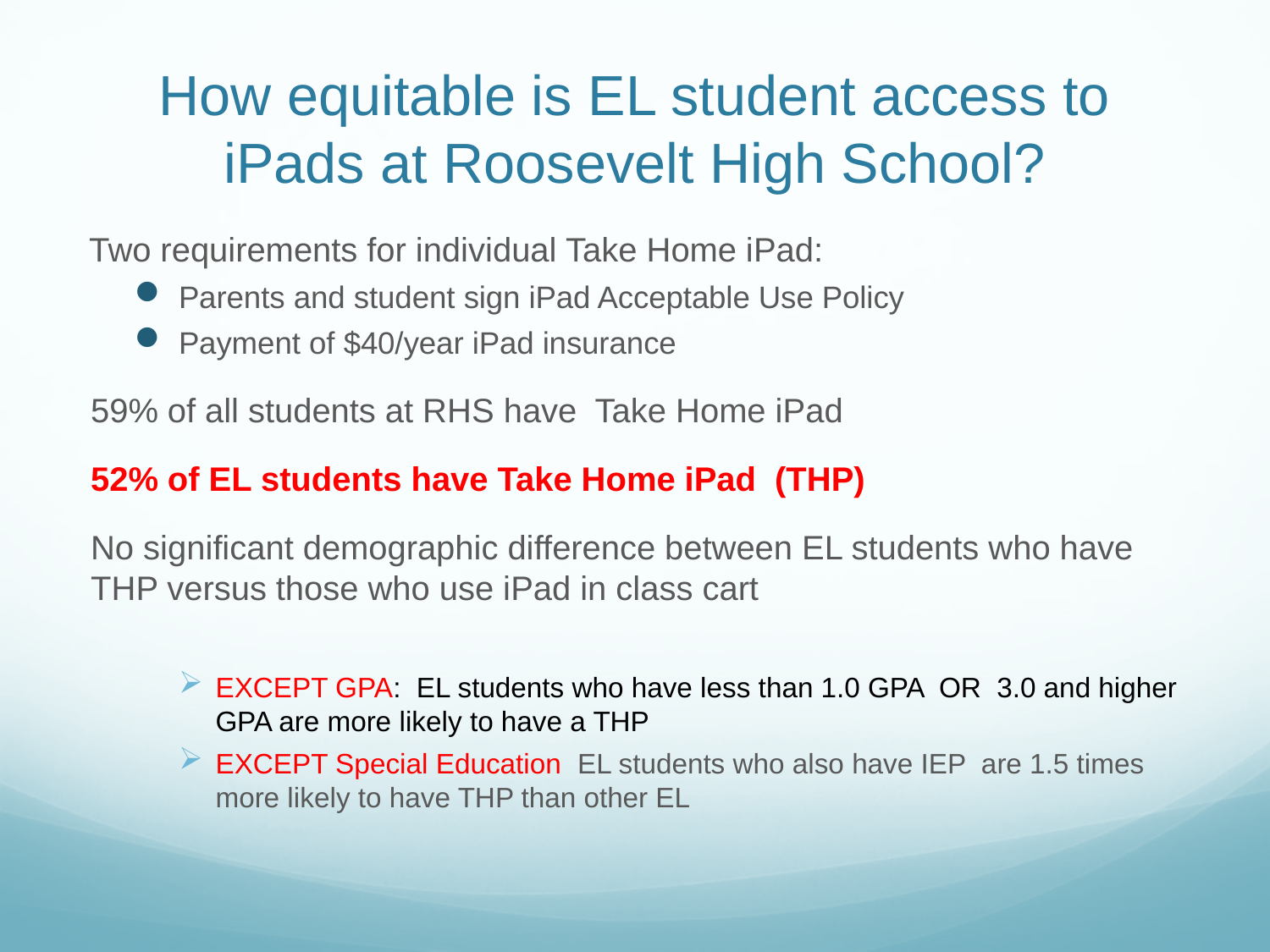

# How equitable is EL student access to iPads at Roosevelt High School?
Two requirements for individual Take Home iPad:
Parents and student sign iPad Acceptable Use Policy
Payment of $40/year iPad insurance
59% of all students at RHS have  Take Home iPad
52% of EL students have Take Home iPad  (THP)
No significant demographic difference between EL students who have THP versus those who use iPad in class cart

EXCEPT GPA:  EL students who have less than 1.0 GPA  OR  3.0 and higher GPA are more likely to have a THP
EXCEPT Special Education  EL students who also have IEP  are 1.5 times more likely to have THP than other EL